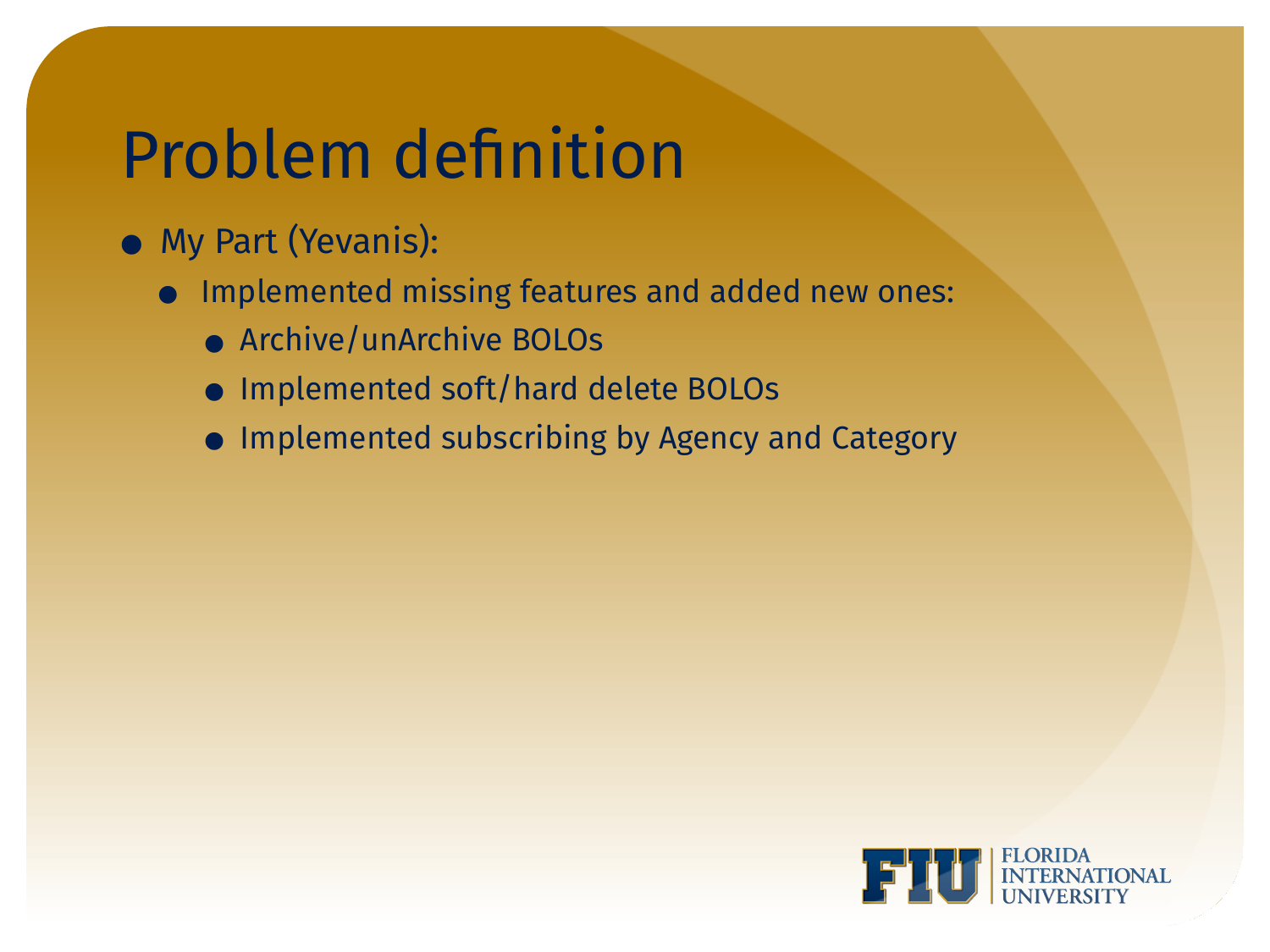

# Problem definition
My Part (Yevanis):
Implemented missing features and added new ones:
Archive/unArchive BOLOs
Implemented soft/hard delete BOLOs
Implemented subscribing by Agency and Category